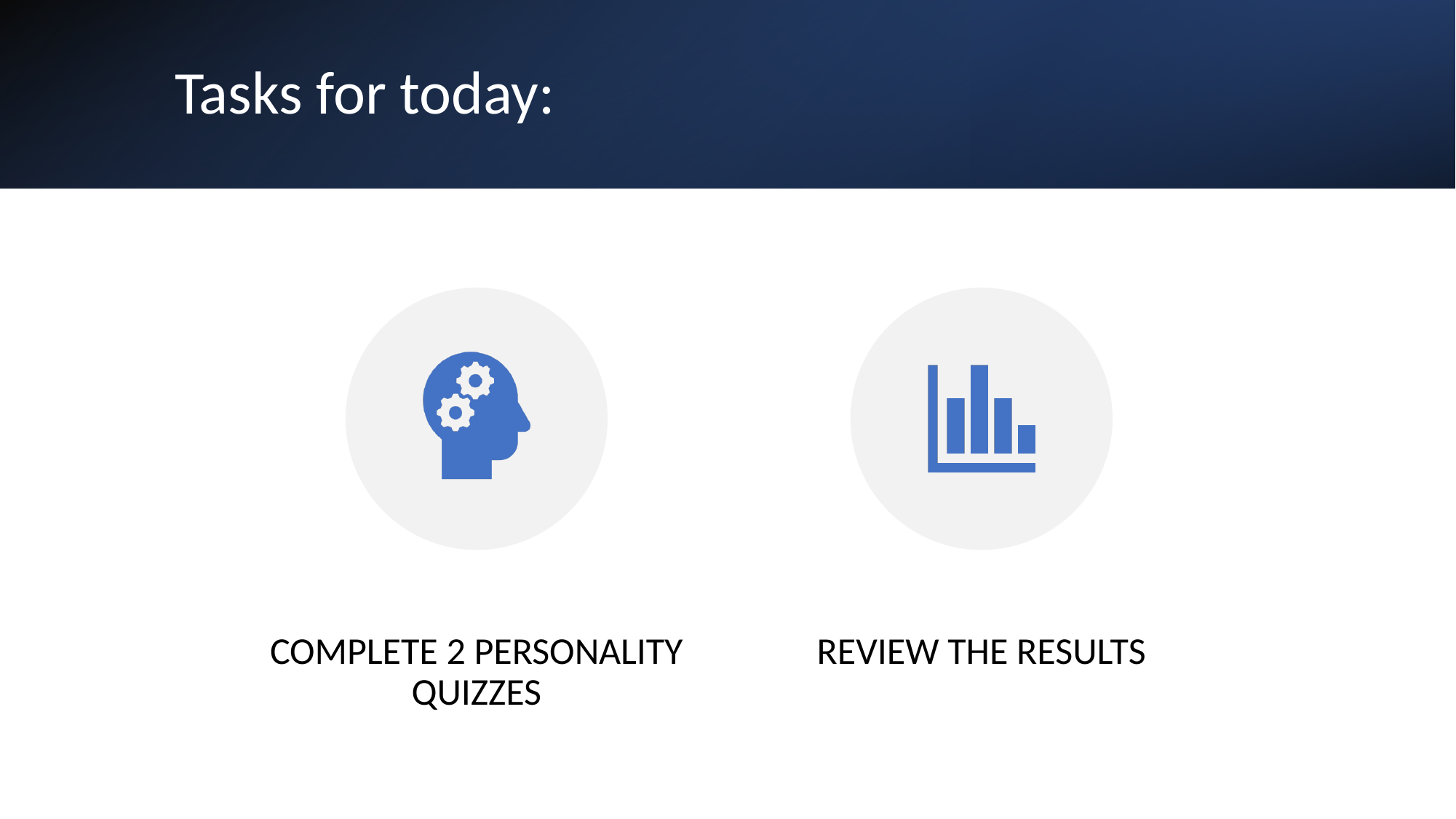

# Tasks for today:
Complete 2 personality quizzes
Review the results